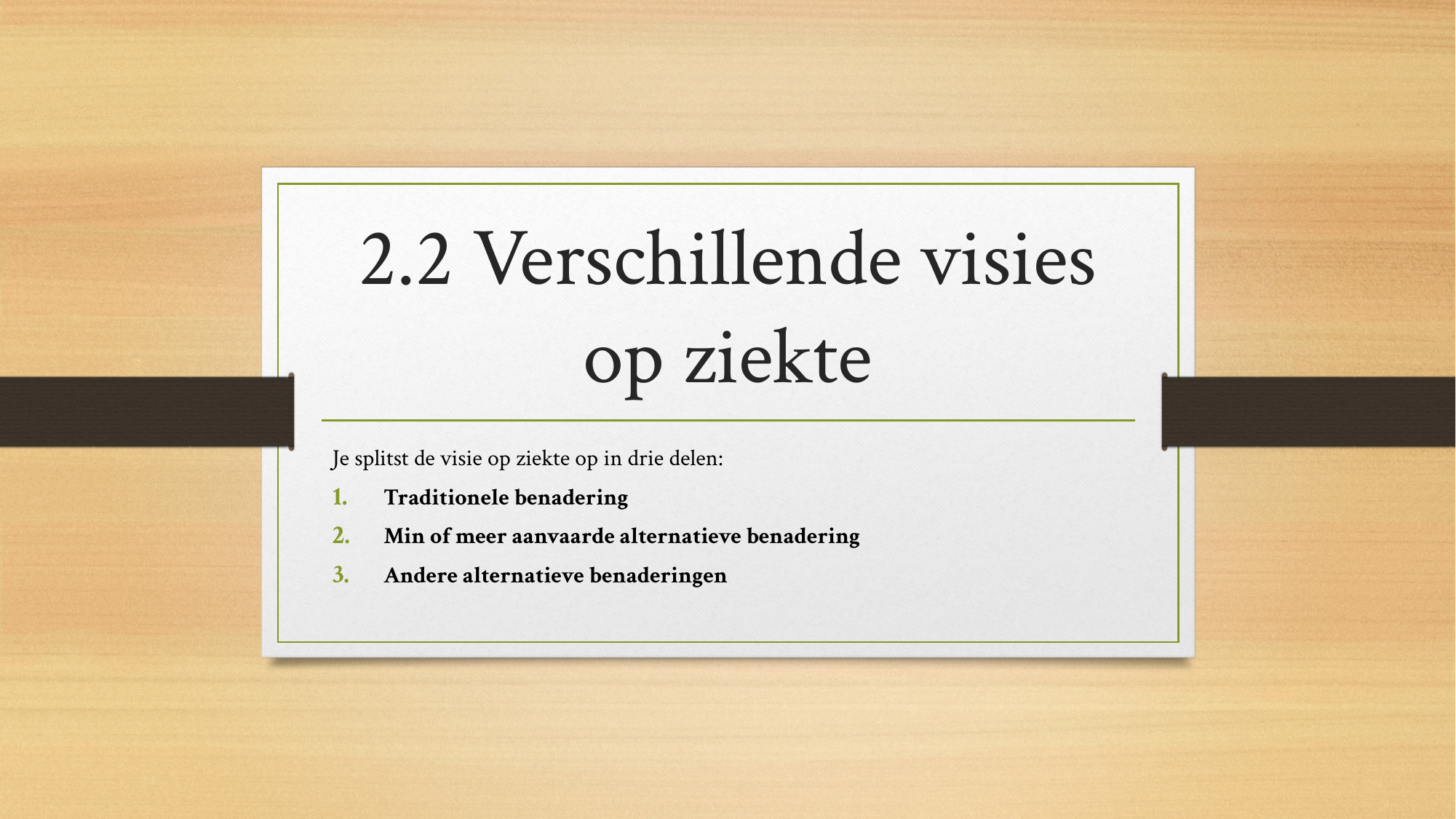

# 2.2 Verschillende visies op ziekte
Je splitst de visie op ziekte op in drie delen:
Traditionele benadering
Min of meer aanvaarde alternatieve benadering
Andere alternatieve benaderingen